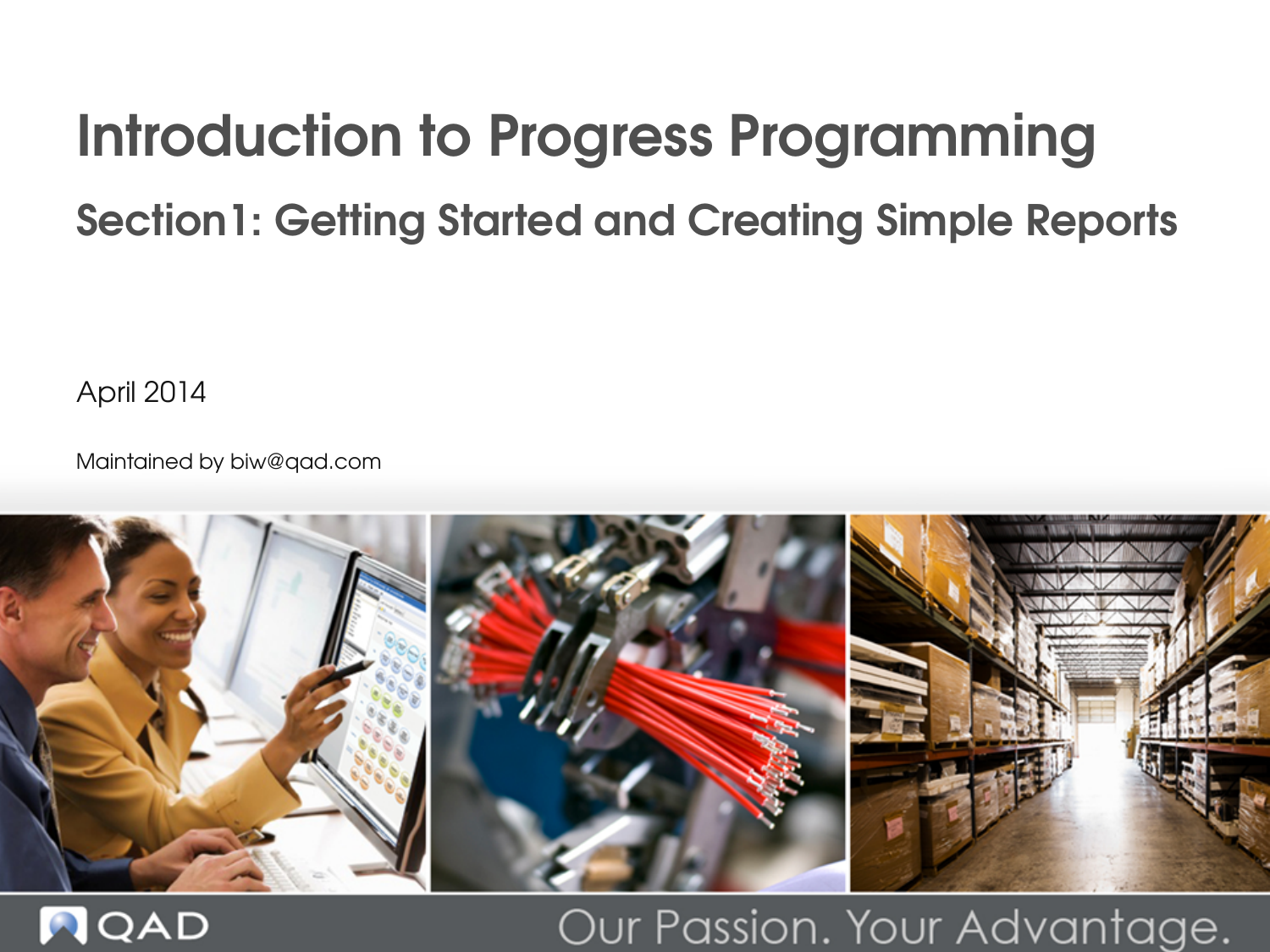

# Introduction to Progress Programming
Section1: Getting Started and Creating Simple Reports

April 2014
Maintained by biw@qad.com